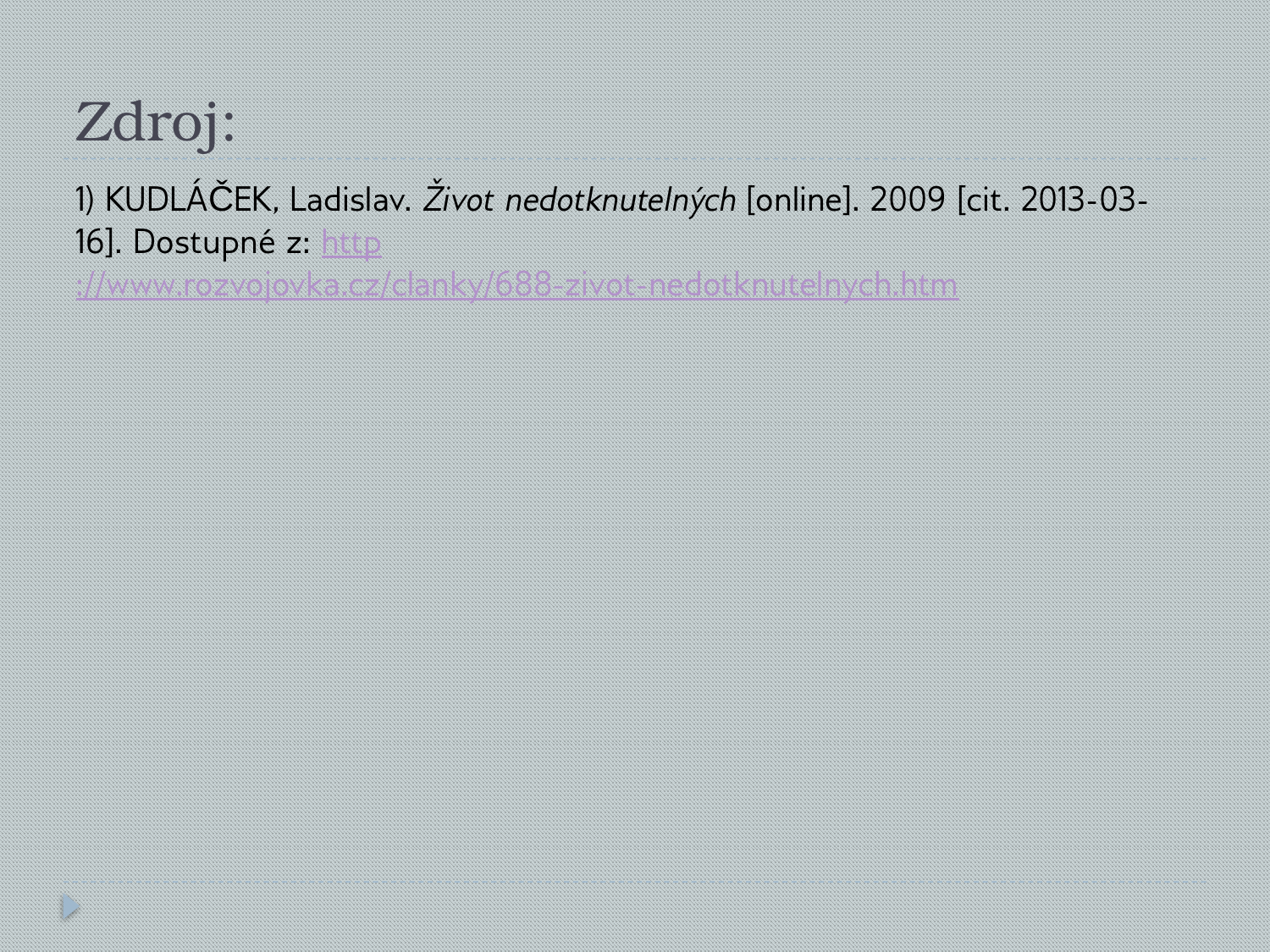

# Zdroj:
1) KUDLÁČEK, Ladislav. Život nedotknutelných [online]. 2009 [cit. 2013-03-16]. Dostupné z: http://www.rozvojovka.cz/clanky/688-zivot-nedotknutelnych.htm